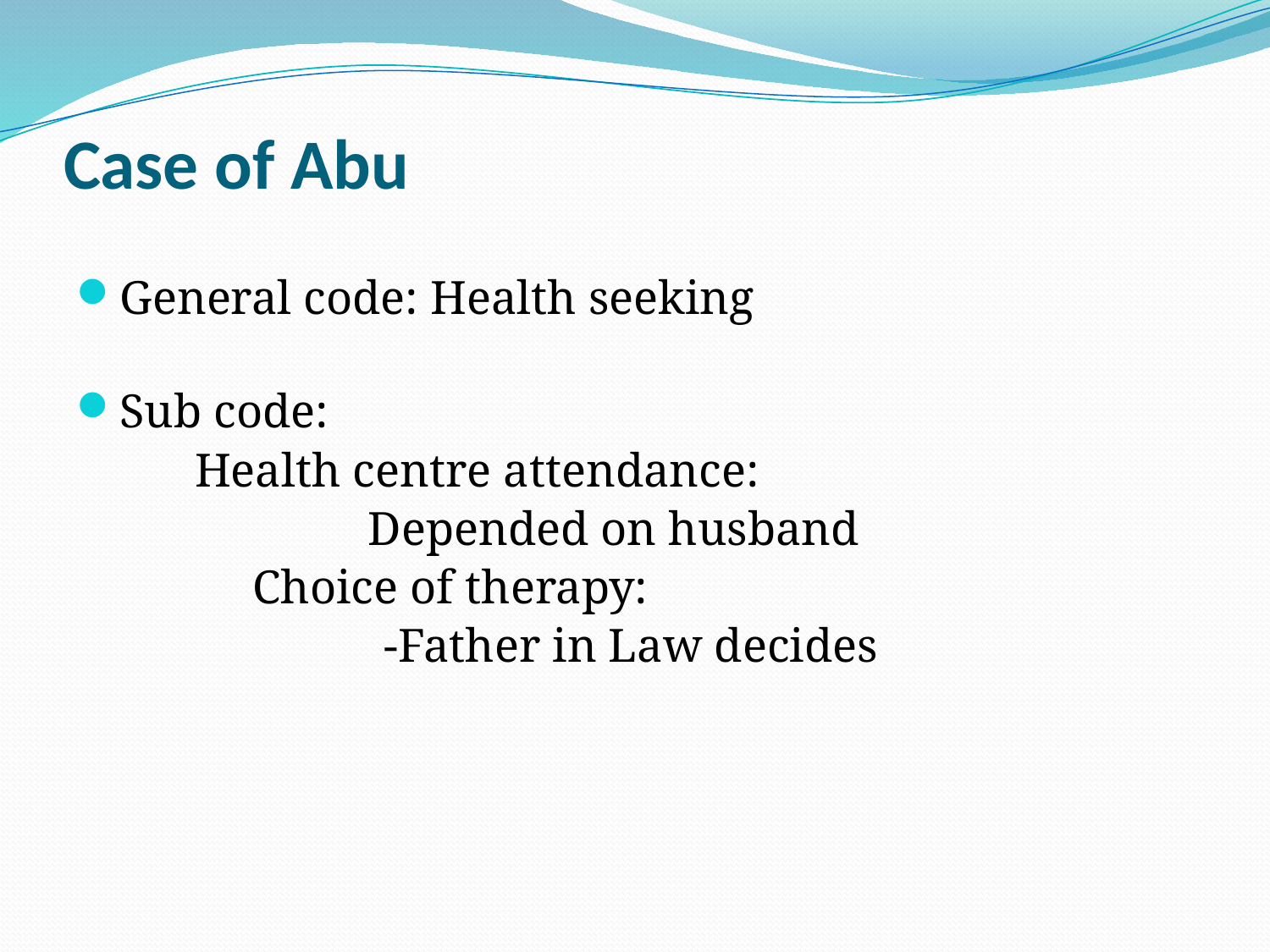

# Case of Abu
General code: Health seeking
Sub code:
          Health centre attendance:
			Depended on husband
		 Choice of therapy:
                          -Father in Law decides